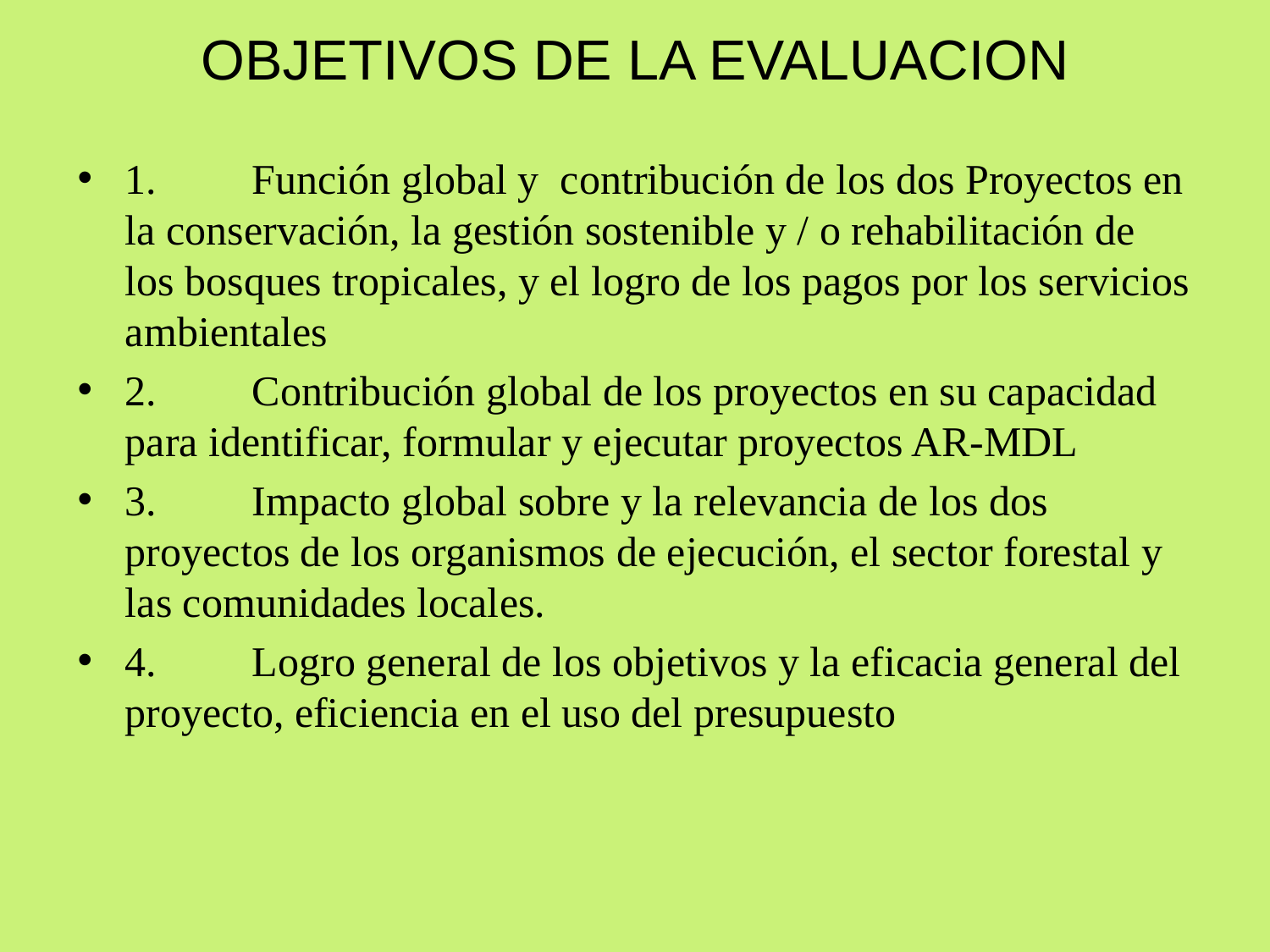

# OBJETIVOS DE LA EVALUACION

1.	Función global y  contribución de los dos Proyectos en la conservación, la gestión sostenible y / o rehabilitación de los bosques tropicales, y el logro de los pagos por los servicios ambientales
2.	Contribución global de los proyectos en su capacidad para identificar, formular y ejecutar proyectos AR-MDL
3.	Impacto global sobre y la relevancia de los dos proyectos de los organismos de ejecución, el sector forestal y las comunidades locales.
4.	Logro general de los objetivos y la eficacia general del proyecto, eficiencia en el uso del presupuesto